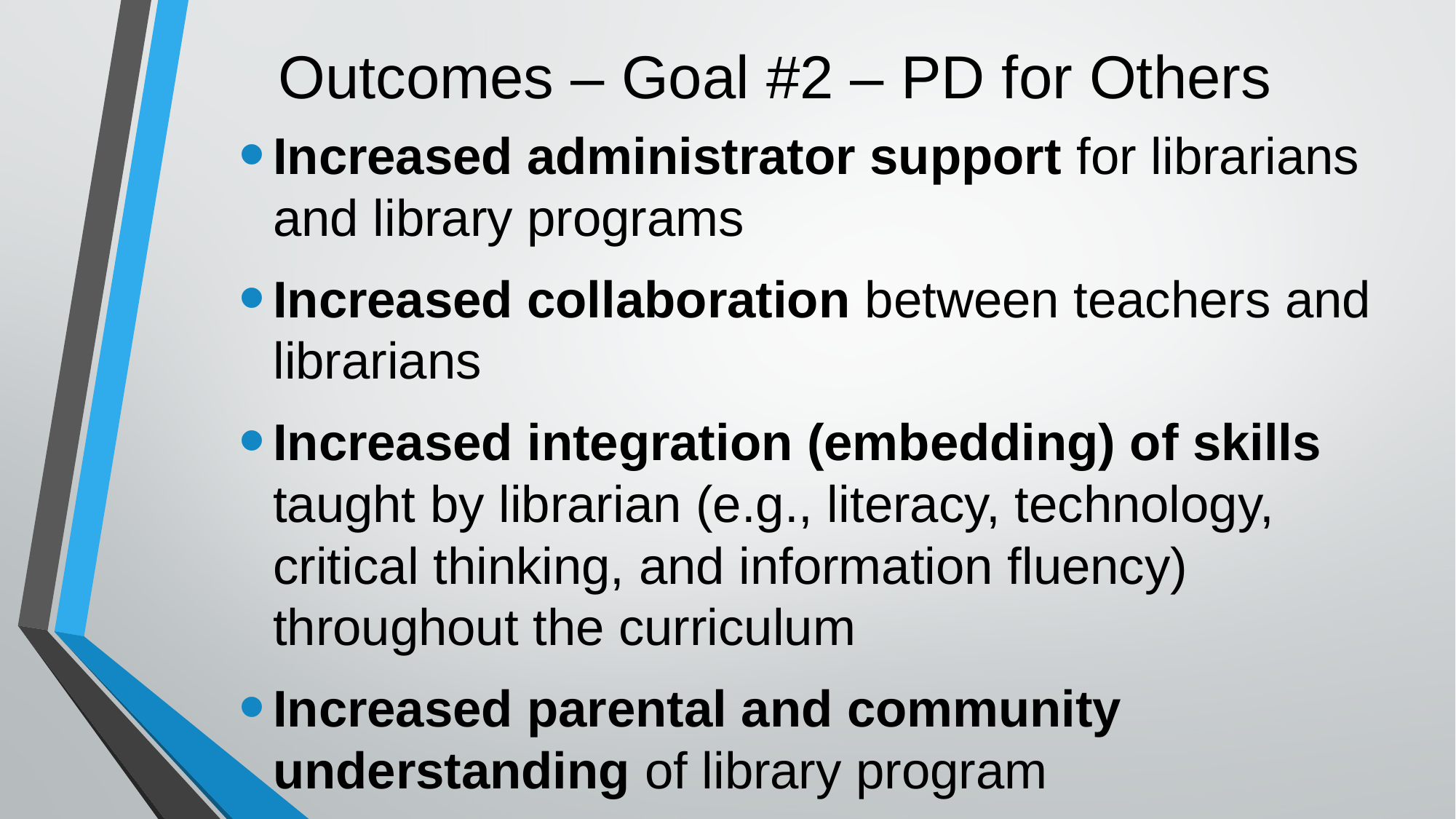

# Outcomes – Goal #2 – PD for Others
Increased administrator support for librarians and library programs
Increased collaboration between teachers and librarians
Increased integration (embedding) of skills taught by librarian (e.g., literacy, technology, critical thinking, and information fluency) throughout the curriculum
Increased parental and community understanding of library program